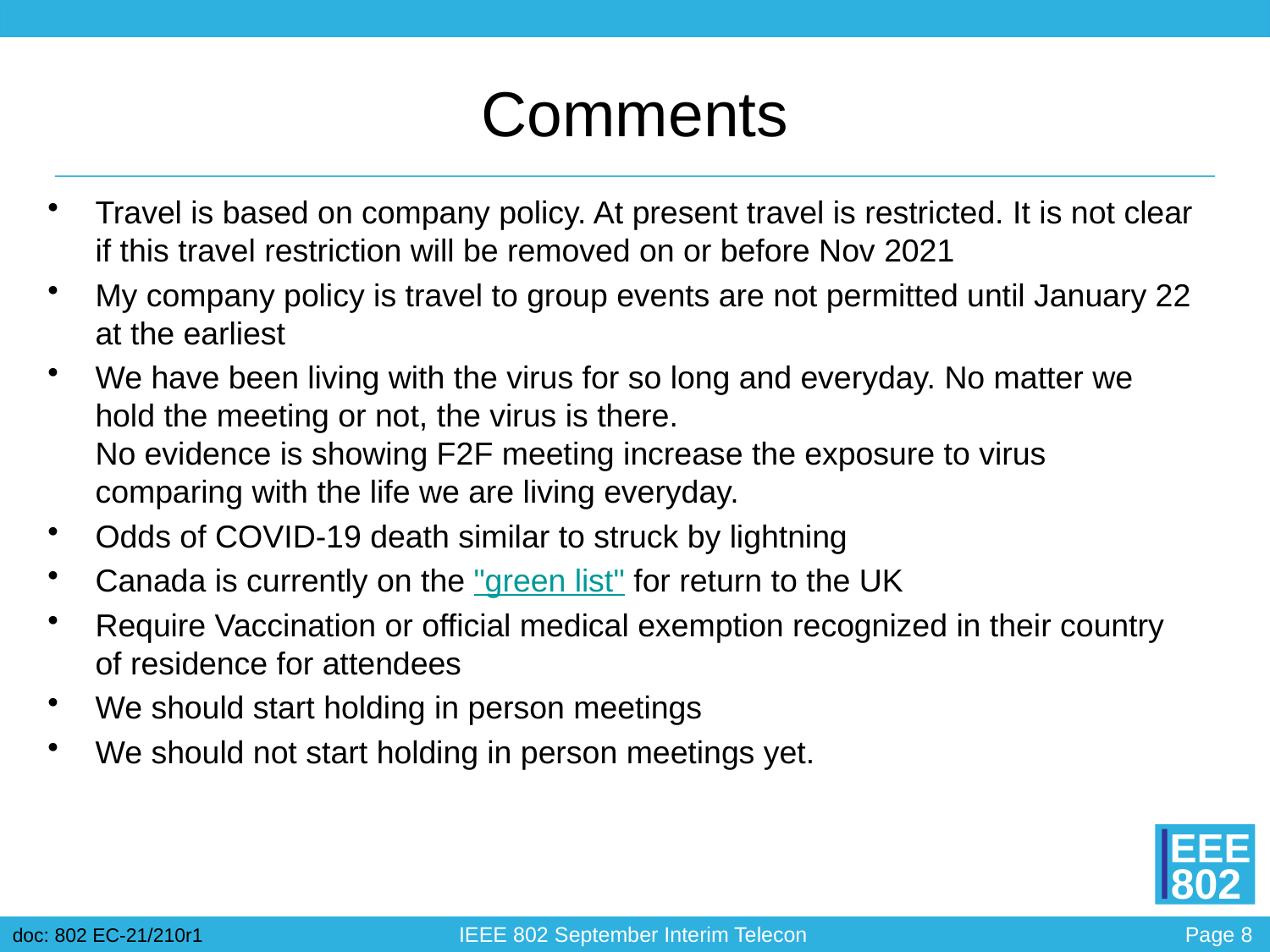

# Comments
Travel is based on company policy. At present travel is restricted. It is not clear if this travel restriction will be removed on or before Nov 2021
My company policy is travel to group events are not permitted until January 22 at the earliest
We have been living with the virus for so long and everyday. No matter we hold the meeting or not, the virus is there.
No evidence is showing F2F meeting increase the exposure to virus comparing with the life we are living everyday.
Odds of COVID-19 death similar to struck by lightning
Canada is currently on the "green list" for return to the UK
Require Vaccination or official medical exemption recognized in their country of residence for attendees
We should start holding in person meetings
We should not start holding in person meetings yet.